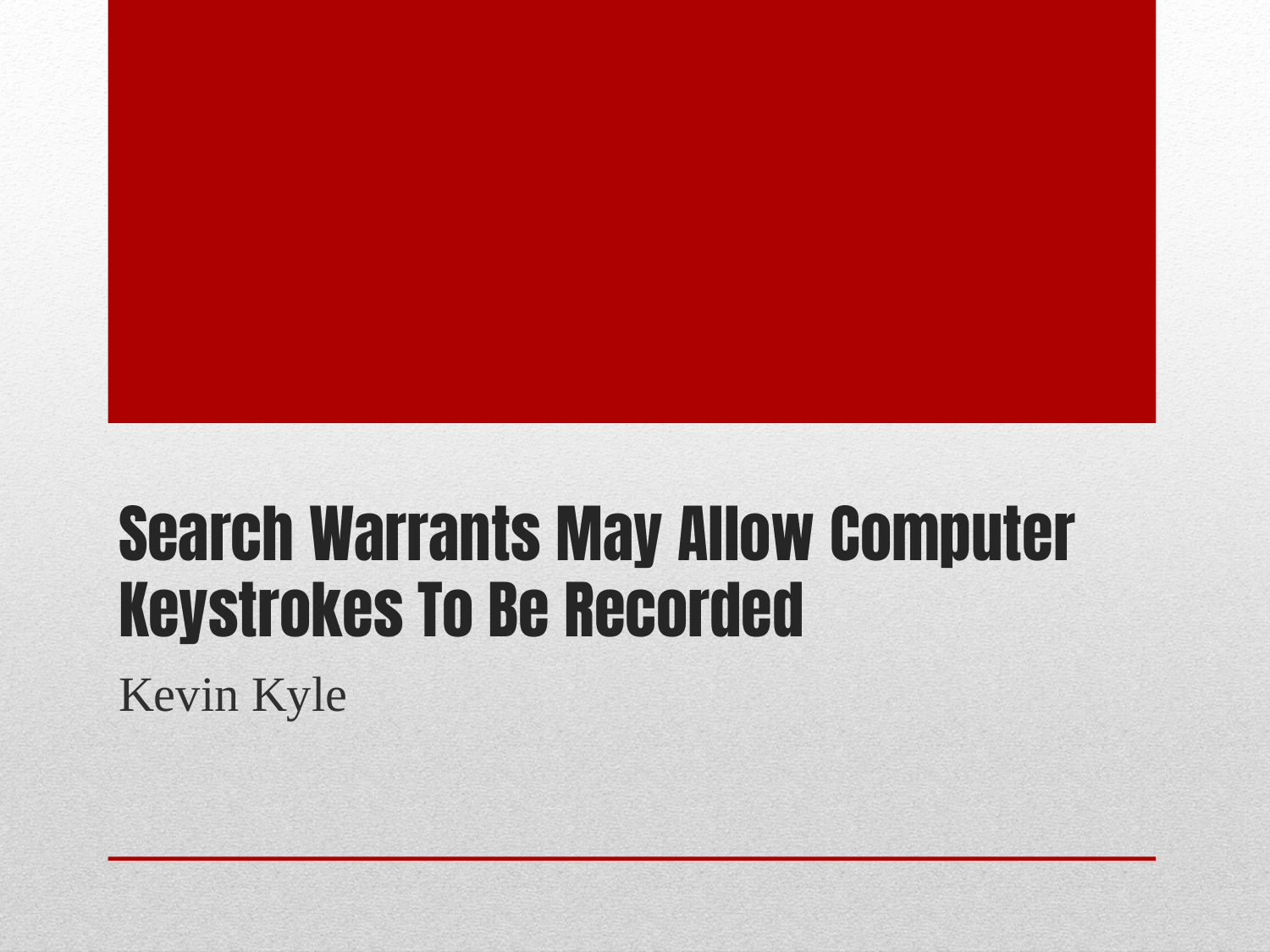

# Search Warrants May Allow Computer Keystrokes To Be Recorded
Kevin Kyle